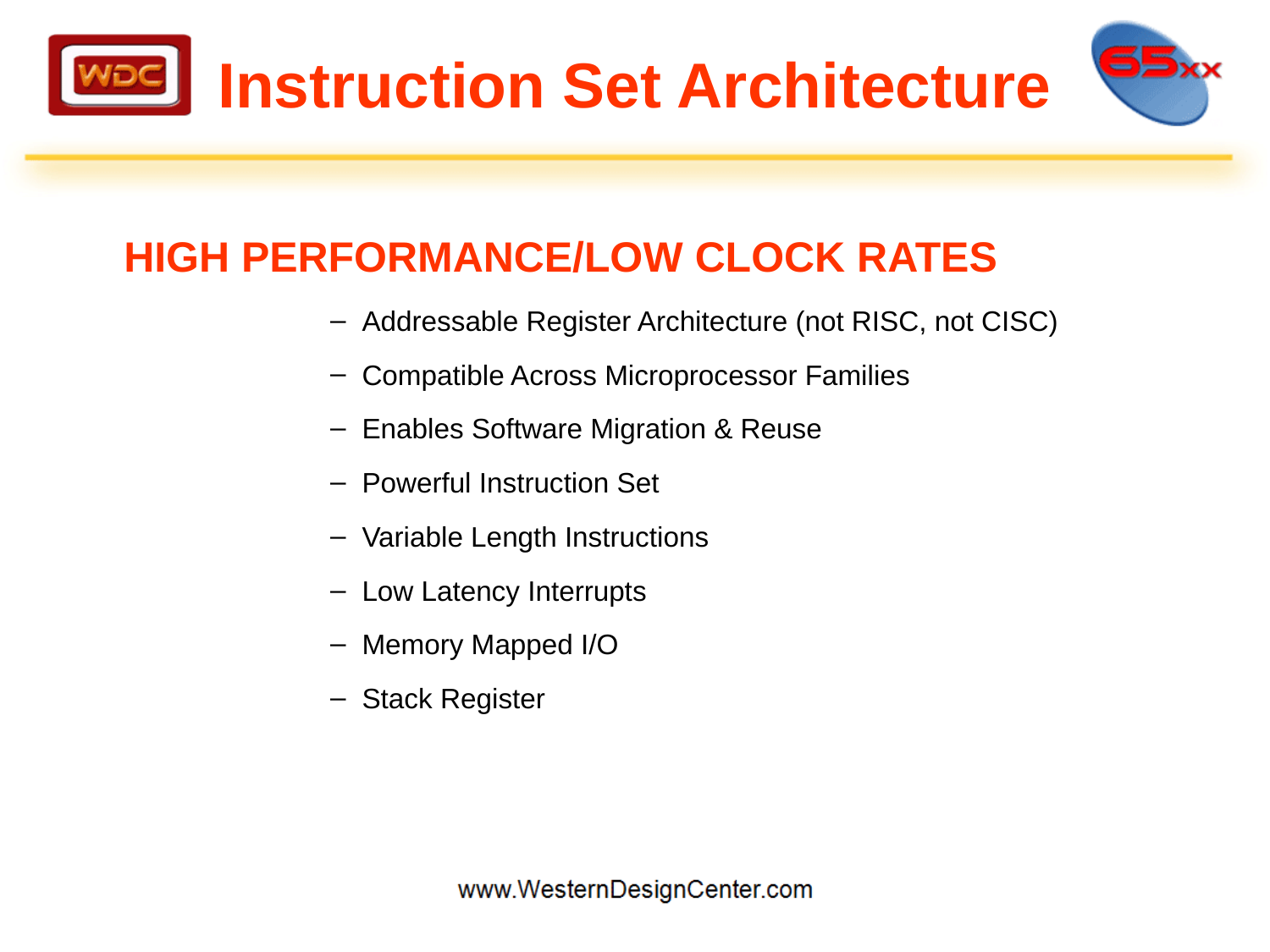

Instruction Set Architecture
 	HIGH PERFORMANCE/LOW CLOCK RATES

Addressable Register Architecture (not RISC, not CISC)

Compatible Across Microprocessor Families

Enables Software Migration & Reuse

Powerful Instruction Set

Variable Length Instructions

Low Latency Interrupts

Memory Mapped I/O

Stack Register